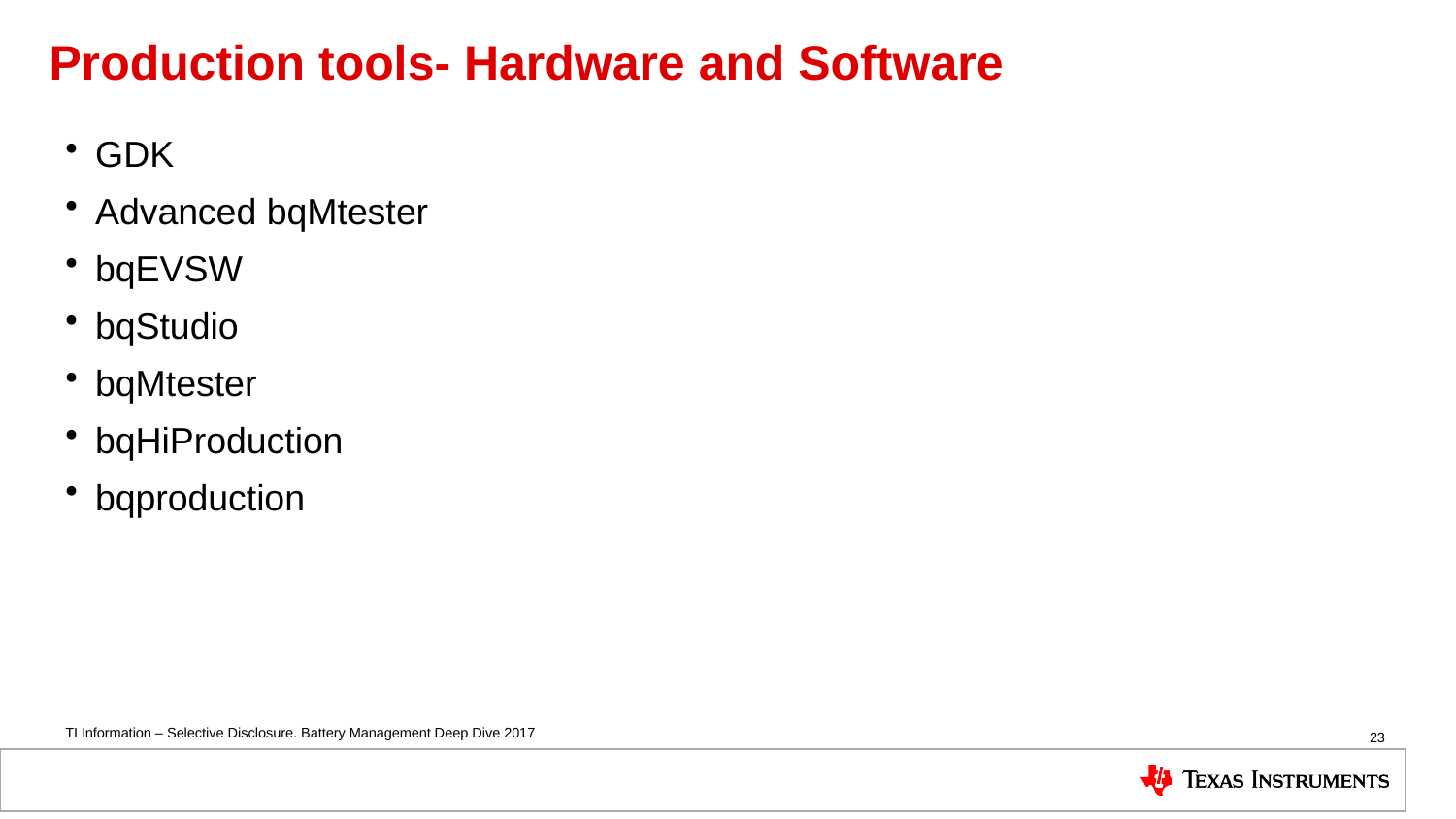

# Production tools- Hardware and Software
GDK
Advanced bqMtester
bqEVSW
bqStudio
bqMtester
bqHiProduction
bqproduction

23